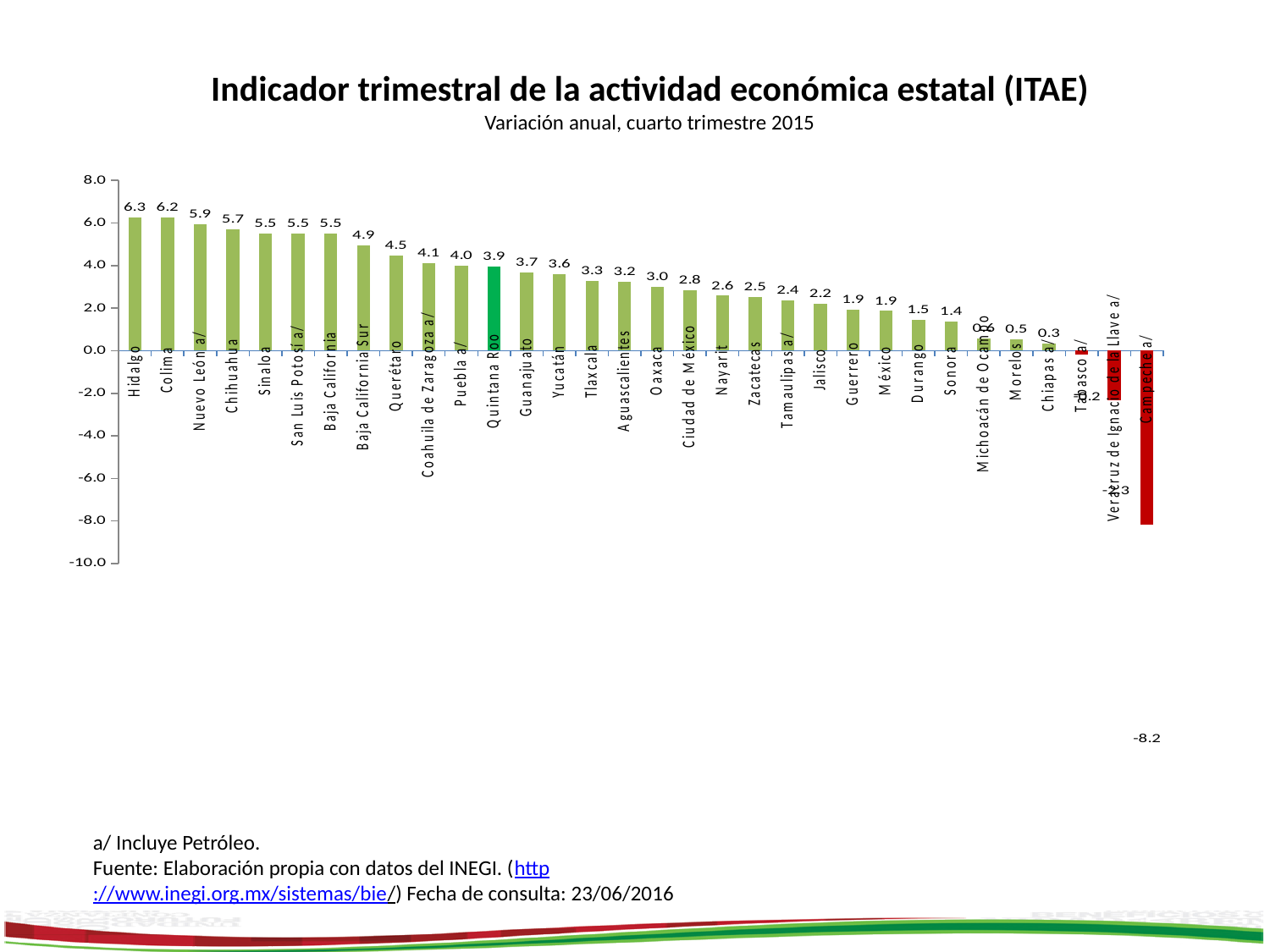

Indicador trimestral de la actividad económica estatal (ITAE)
Variación anual, cuarto trimestre 2015

### Chart

| Category |  |
|---|---|
| Hidalgo | 6.257274809798999 |
| Colima | 6.2464548068729995 |
| Nuevo León a/ | 5.933353852884001 |
| Chihuahua | 5.69814118631 |
| Sinaloa | 5.517166249141998 |
| San Luis Potosí a/ | 5.507607833340999 |
| Baja California | 5.496877940944 |
| Baja California Sur | 4.940342559101 |
| Querétaro | 4.462013668259999 |
| Coahuila de Zaragoza a/ | 4.126994961177998 |
| Puebla a/ | 3.97971870585 |
| Quintana Roo | 3.939987680362 |
| Guanajuato | 3.6678901604610004 |
| Yucatán | 3.5907736009980002 |
| Tlaxcala | 3.284292426296 |
| Aguascalientes | 3.2231985278960007 |
| Oaxaca | 3.0204133966380002 |
| Ciudad de México | 2.8494770682970003 |
| Nayarit | 2.5824884764149996 |
| Zacatecas | 2.50421700324 |
| Tamaulipas a/ | 2.3798591678549994 |
| Jalisco | 2.1995694749949997 |
| Guerrero | 1.924795716493 |
| México | 1.865575308799 |
| Durango | 1.4568521641790002 |
| Sonora | 1.384134785196 |
| Michoacán de Ocampo | 0.5699454293110001 |
| Morelos | 0.5379893722360001 |
| Chiapas a/ | 0.3364140569840001 |
| Tabasco a/ | -0.16143347619100004 |
| Veracruz de Ignacio de la Llave a/ | -2.3399630811199996 |
| Campeche a/ | -8.170917394075 |

### Chart

| Category |
|---|
a/ Incluye Petróleo.
Fuente: Elaboración propia con datos del INEGI. (http://www.inegi.org.mx/sistemas/bie/) Fecha de consulta: 23/06/2016